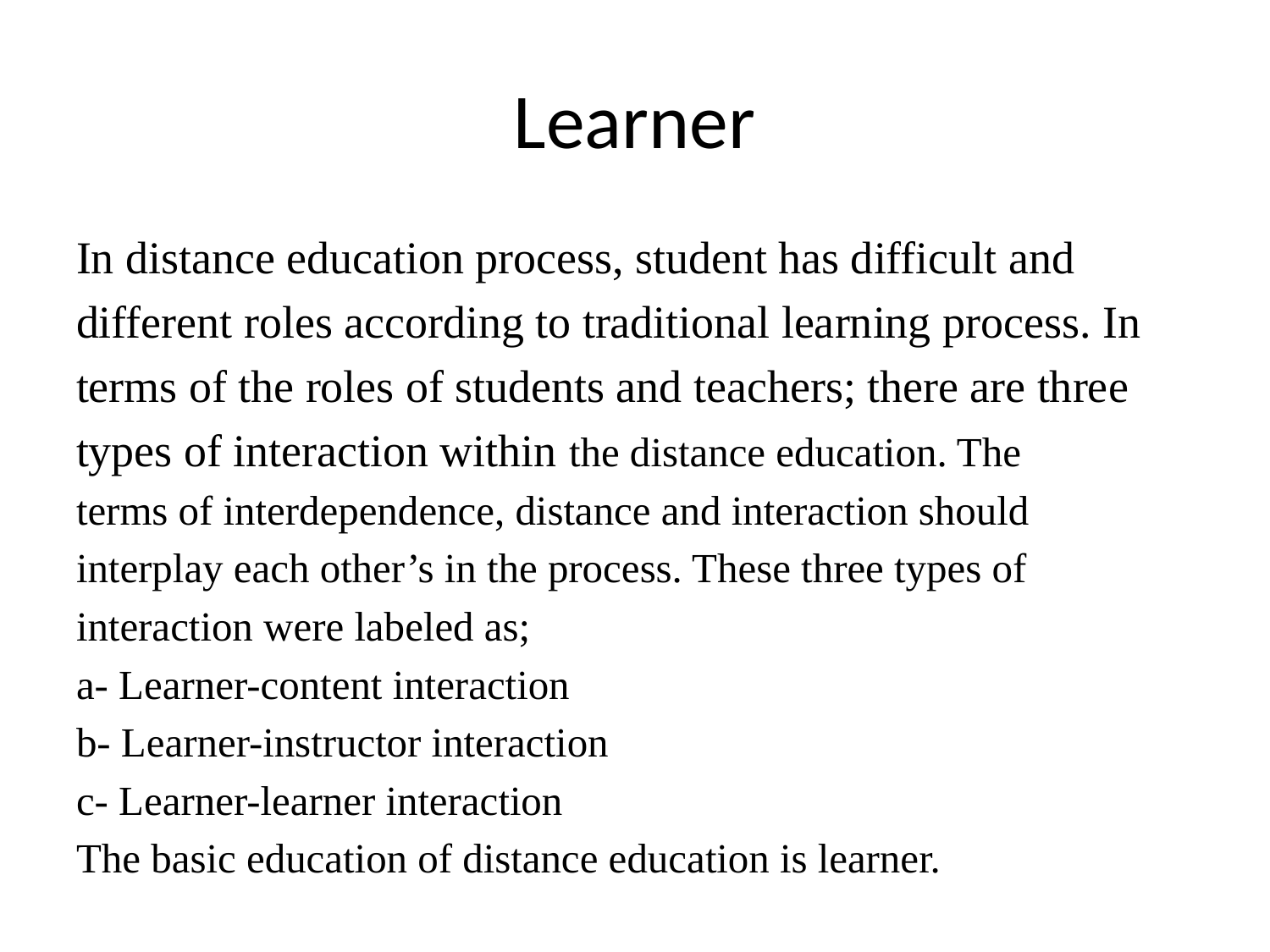

# Learner
In distance education process, student has difficult and
different roles according to traditional learning process. In
terms of the roles of students and teachers; there are three
types of interaction within the distance education. The
terms of interdependence, distance and interaction should
interplay each other’s in the process. These three types of
interaction were labeled as;
a- Learner-content interaction
b- Learner-instructor interaction
c- Learner-learner interaction
The basic education of distance education is learner.